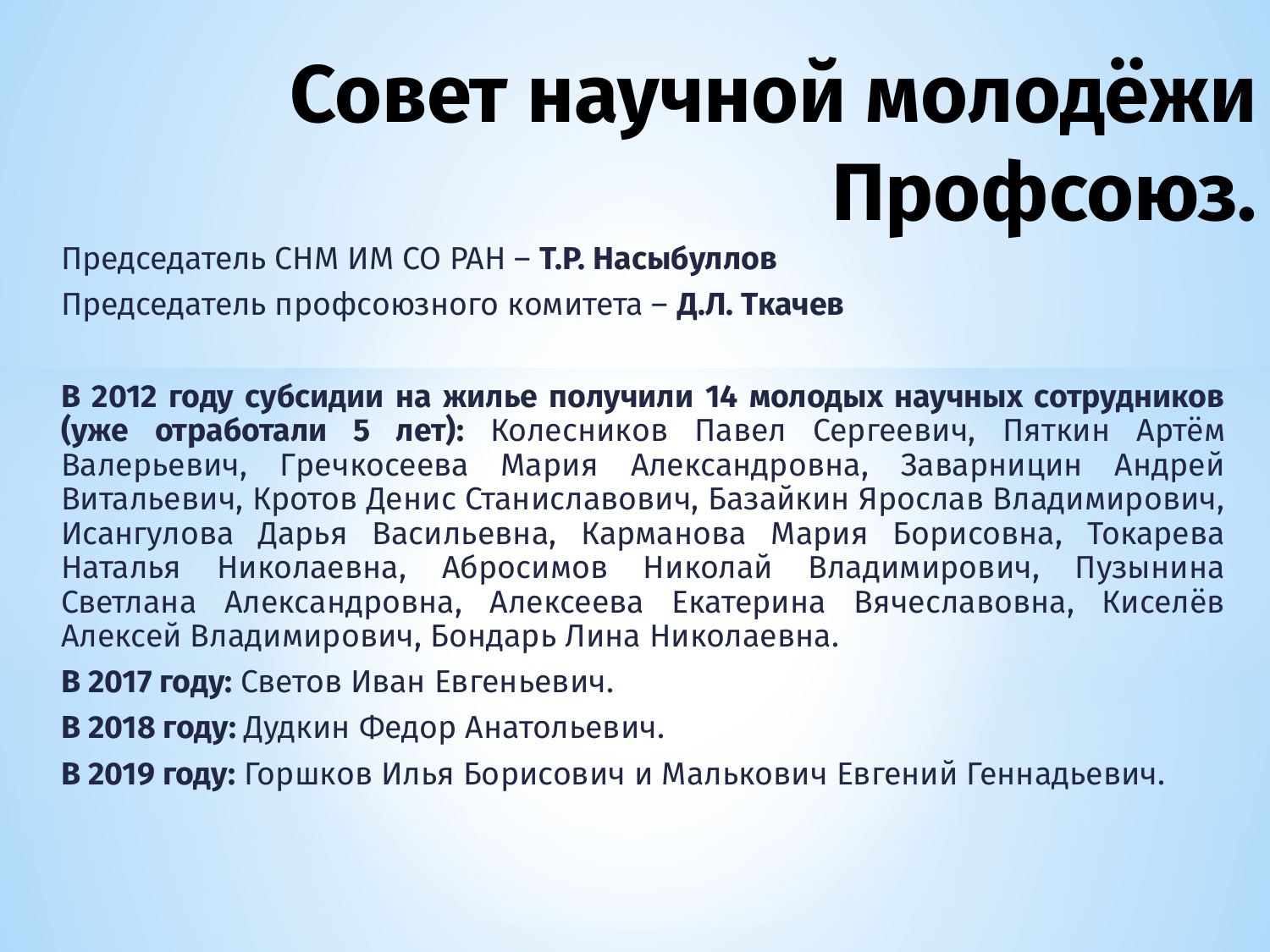

# Совет научной молодёжи Профсоюз.
Председатель СНМ ИМ СО РАН – Т.Р. Насыбуллов
Председатель профсоюзного комитета – Д.Л. Ткачев

В 2012 году субсидии на жилье получили 14 молодых научных сотрудников (уже отработали 5 лет): Колесников Павел Сергеевич, Пяткин Артём Валерьевич, Гречкосеева Мария Александровна, Заварницин Андрей Витальевич, Кротов Денис Станиславович, Базайкин Ярослав Владимирович, Исангулова Дарья Васильевна, Карманова Мария Борисовна, Токарева Наталья Николаевна, Абросимов Николай Владимирович, Пузынина Светлана Александровна, Алексеева Екатерина Вячеславовна, Киселёв Алексей Владимирович, Бондарь Лина Николаевна.
В 2017 году: Светов Иван Евгеньевич.
В 2018 году: Дудкин Федор Анатольевич.
В 2019 году: Горшков Илья Борисович и Малькович Евгений Геннадьевич.